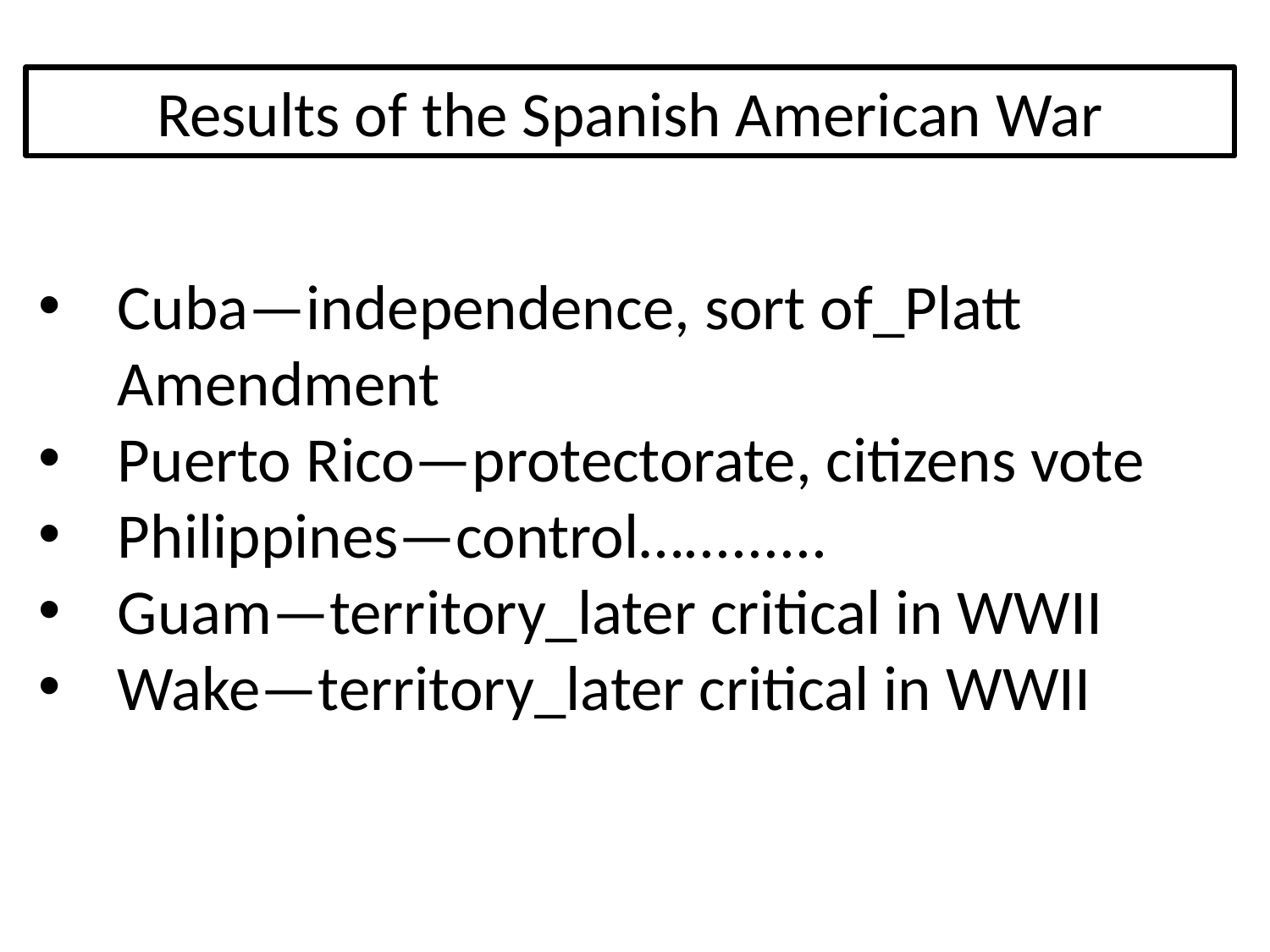

Results of the Spanish American War
Cuba—independence, sort of_Platt Amendment
Puerto Rico—protectorate, citizens vote
Philippines—control….........
Guam—territory_later critical in WWII
Wake—territory_later critical in WWII